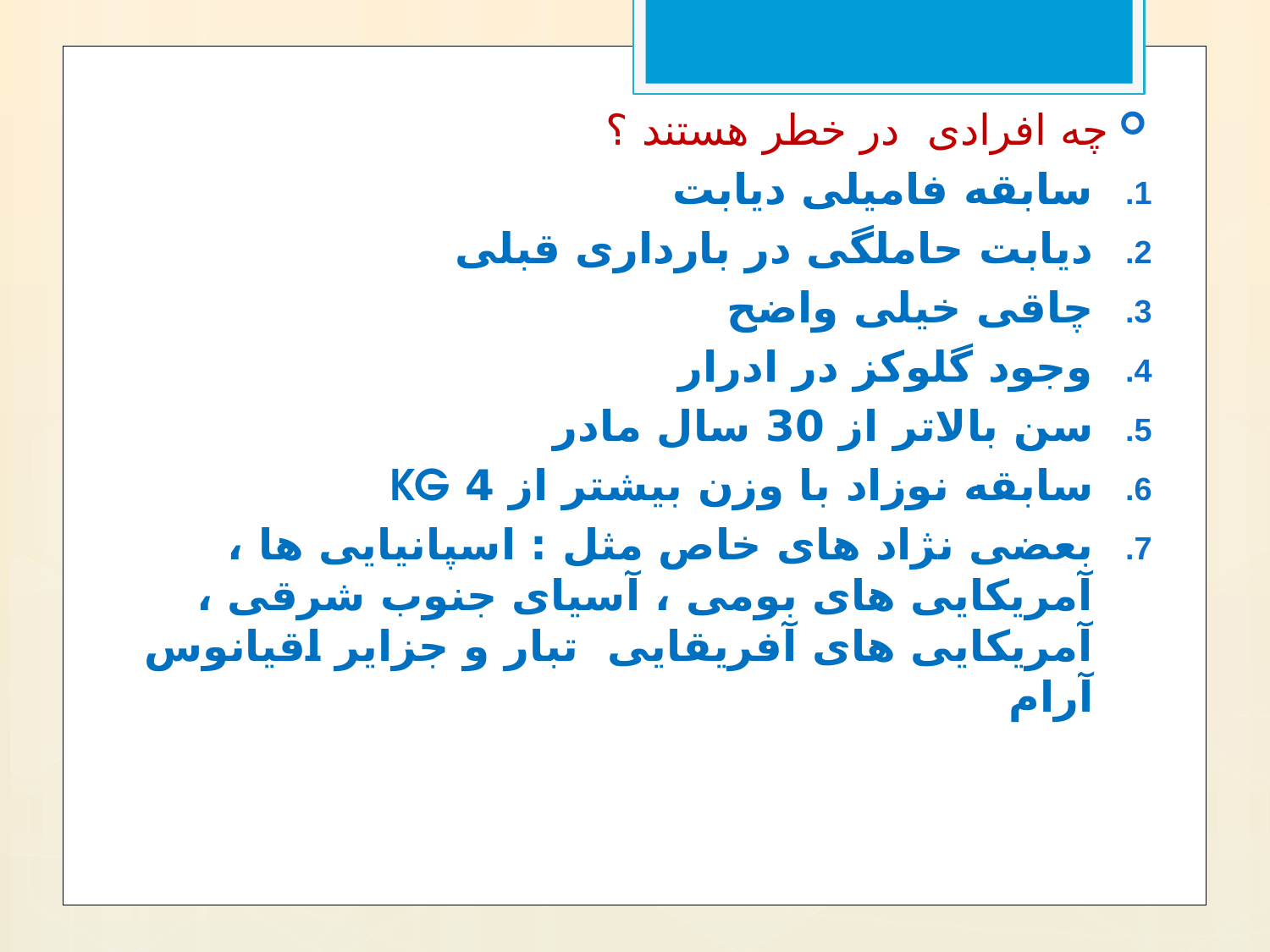

چه افرادی  در خطر هستند ؟
سابقه فامیلی دیابت
دیابت حاملگی در بارداری قبلی
چاقی خیلی واضح
وجود گلوکز در ادرار
سن بالاتر از 30 سال مادر
سابقه نوزاد با وزن بیشتر از 4 KG
بعضی نژاد های خاص مثل : اسپانیایی ها ، آمریکایی های بومی ، آسیای جنوب شرقی ، آمریکایی های آفریقایی  تبار و جزایر اقیانوس آرام